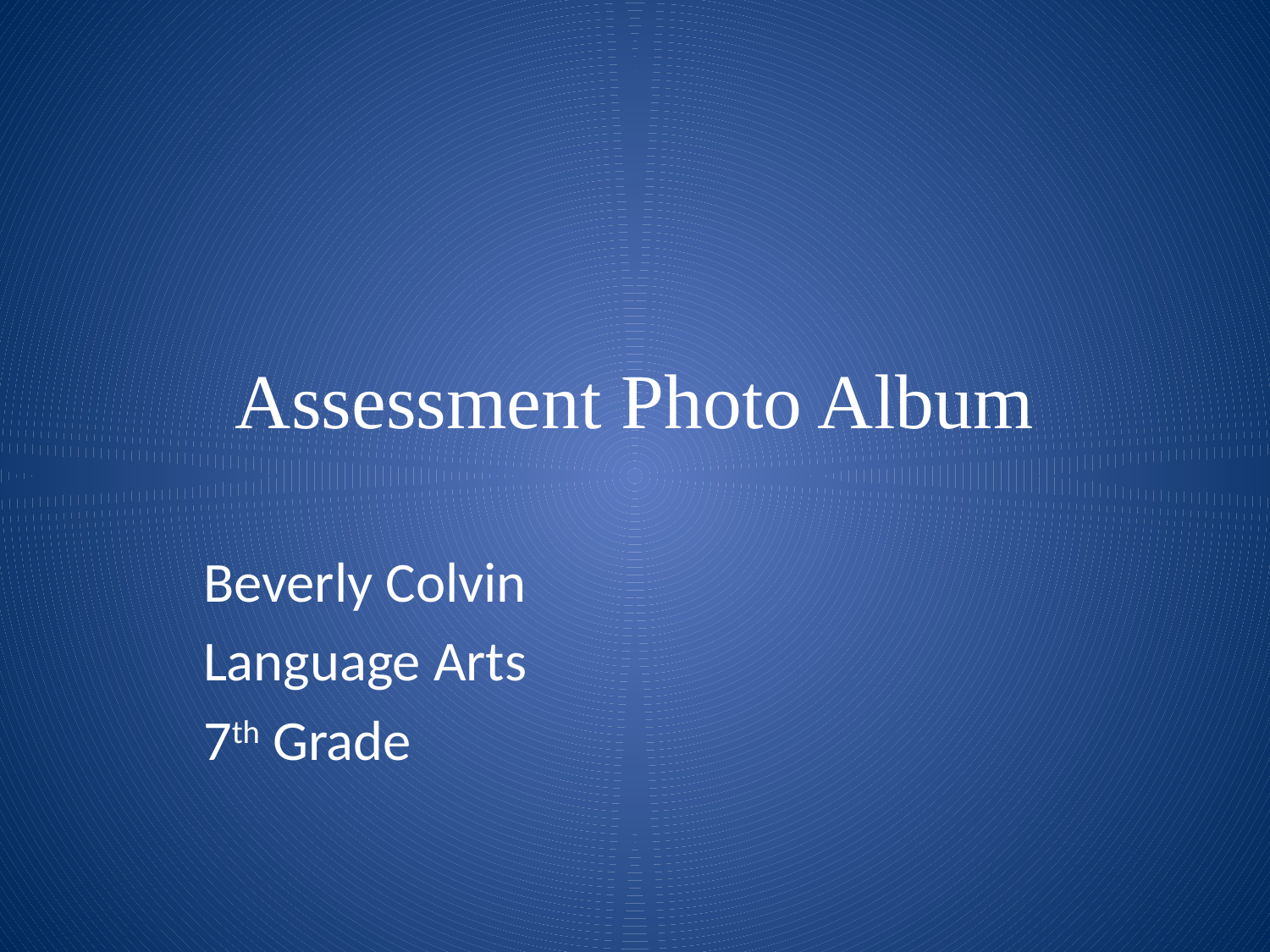

# Assessment Photo Album
Beverly Colvin
Language Arts
7th Grade